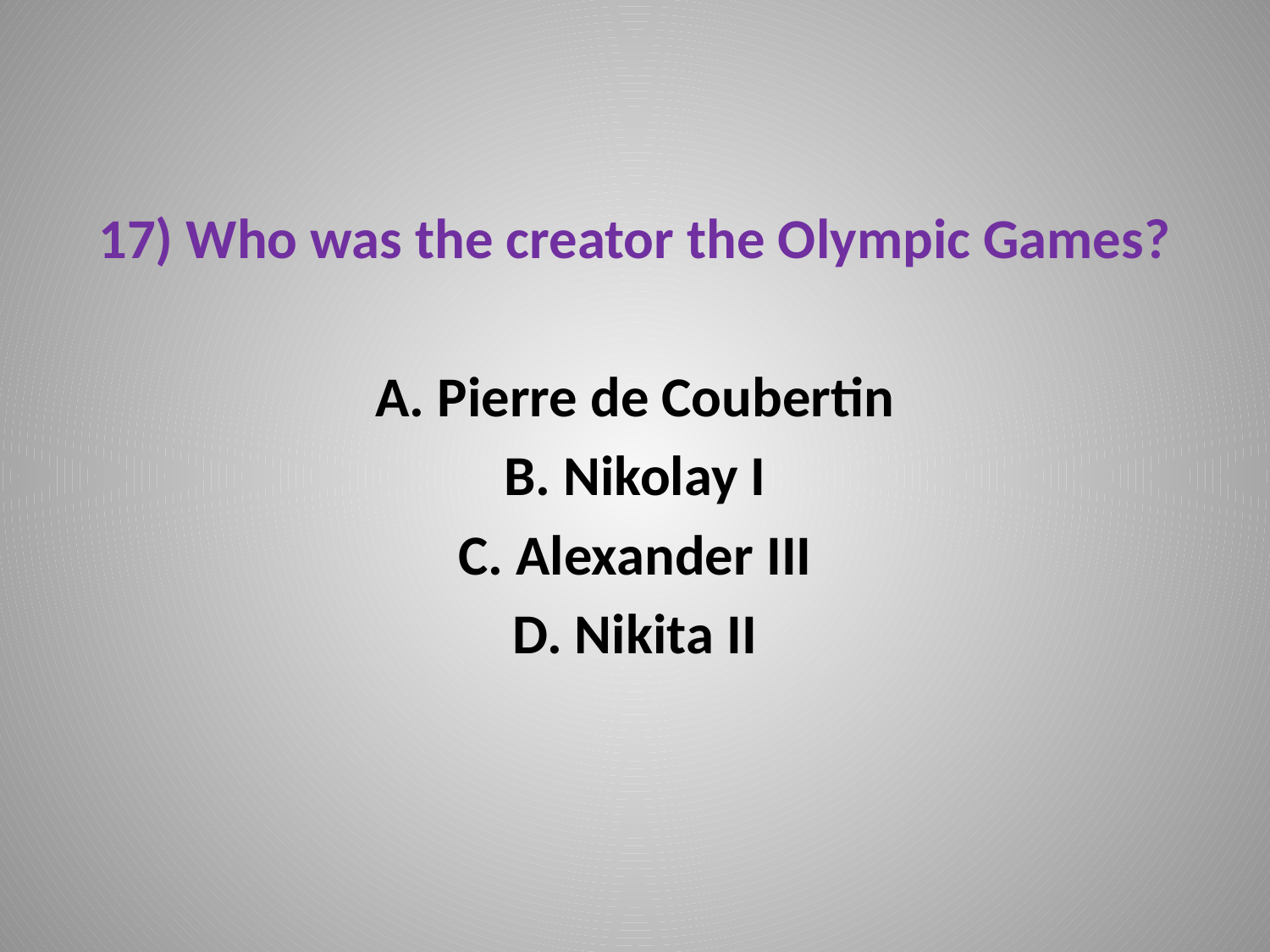

17) Who was the creator the Olympic Games?

A. Pierre de Coubertin
B. Nikolay I
C. Alexander III
D. Nikita II